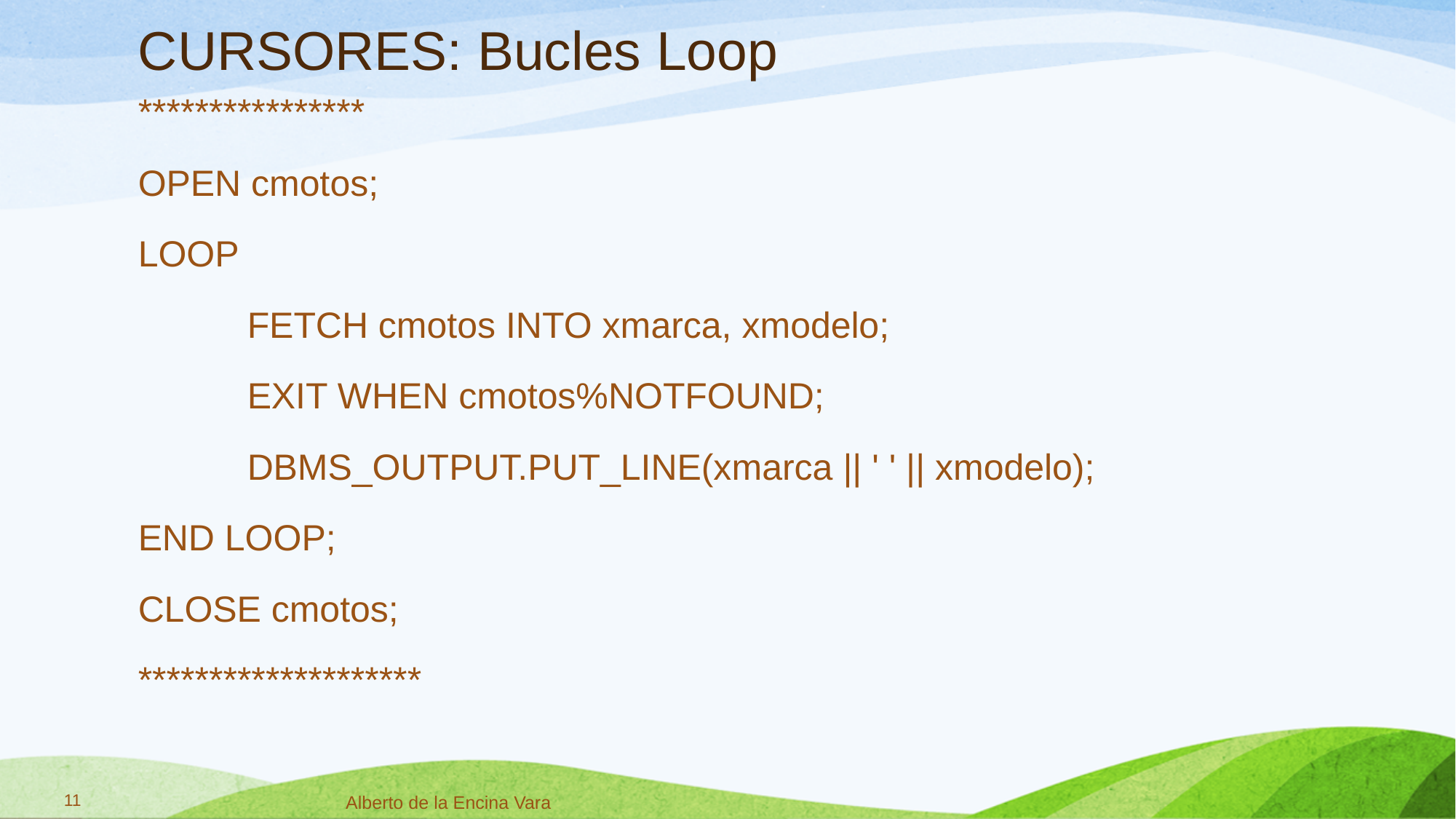

CURSORES: Bucles Loop
****************
OPEN cmotos;
LOOP
	FETCH cmotos INTO xmarca, xmodelo;
	EXIT WHEN cmotos%NOTFOUND;
	DBMS_OUTPUT.PUT_LINE(xmarca || ' ' || xmodelo);
END LOOP;
CLOSE cmotos;
********************

11
Alberto de la Encina Vara